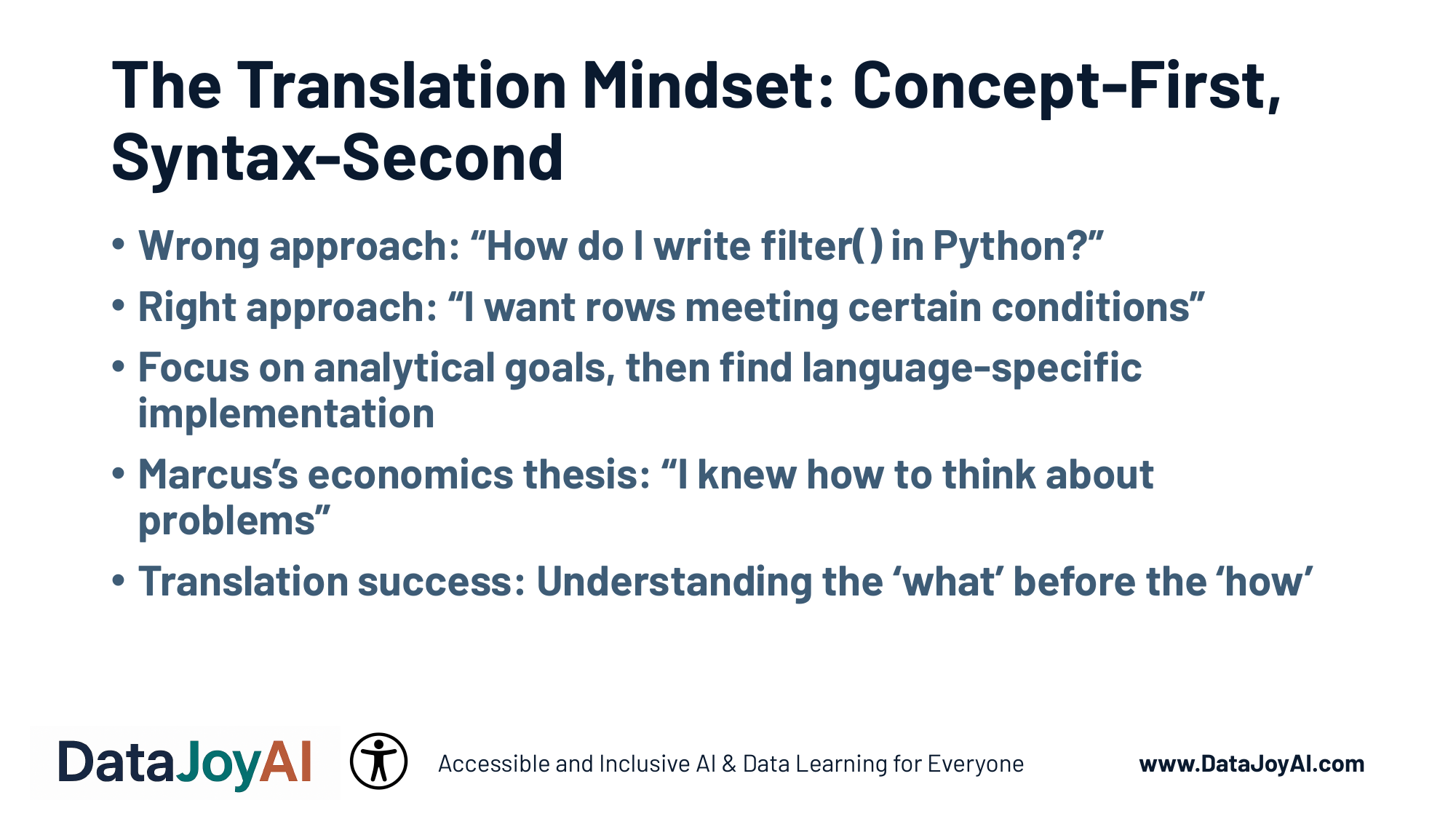

# The Translation Mindset: Concept-First, Syntax-Second
Wrong approach: “How do I write filter() in Python?”
Right approach: “I want rows meeting certain conditions”
Focus on analytical goals, then find language-specific implementation
Marcus’s economics thesis: “I knew how to think about problems”
Translation success: Understanding the ‘what’ before the ‘how’